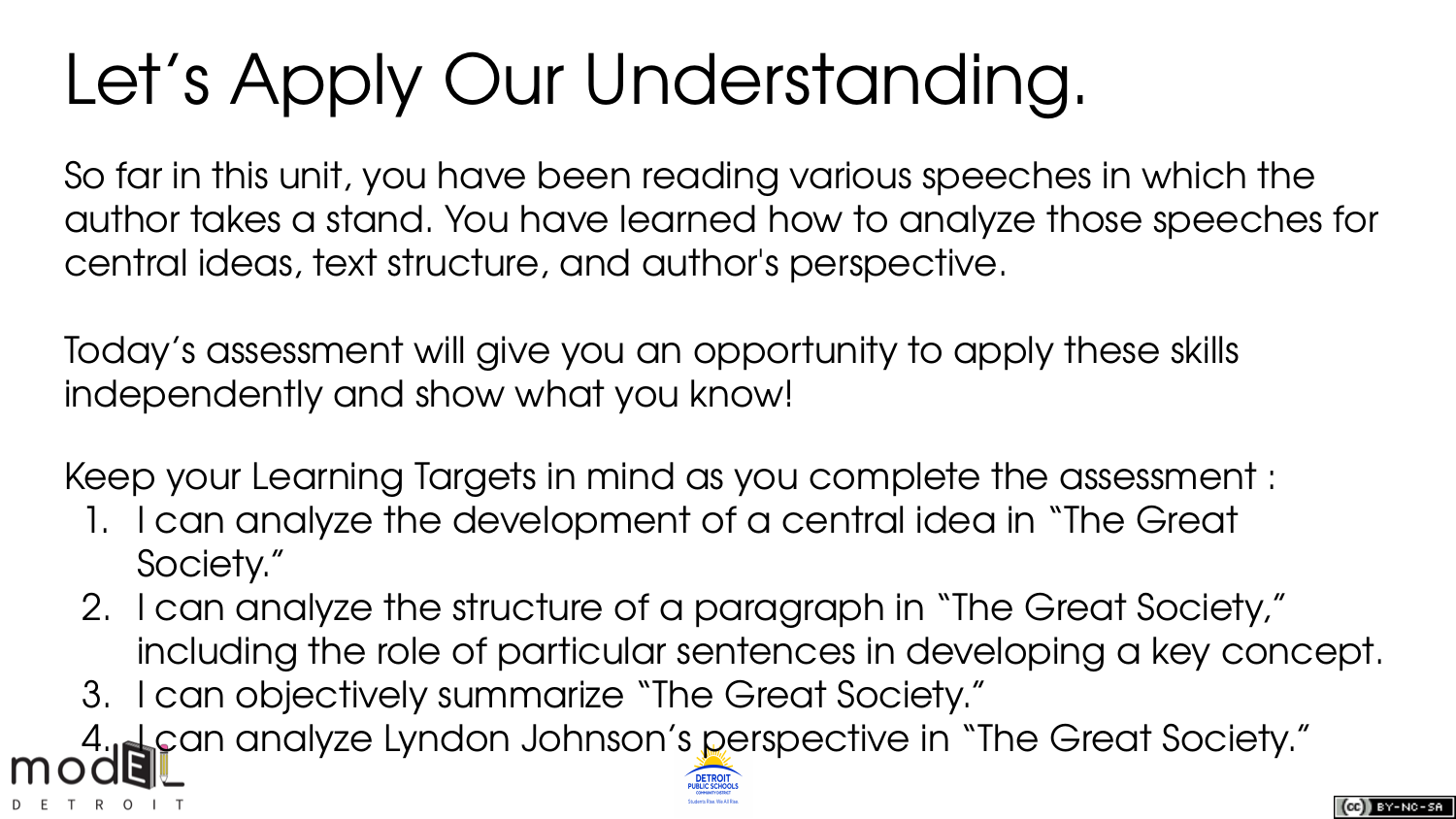

# Let’s Apply Our Understanding.
So far in this unit, you have been reading various speeches in which the author takes a stand. You have learned how to analyze those speeches for central ideas, text structure, and author's perspective.

Today’s assessment will give you an opportunity to apply these skills independently and show what you know!

Keep your Learning Targets in mind as you complete the assessment :
I can analyze the development of a central idea in “The Great Society.”
I can analyze the structure of a paragraph in “The Great Society,” including the role of particular sentences in developing a key concept.
I can objectively summarize “The Great Society.”
I can analyze Lyndon Johnson’s perspective in “The Great Society.”